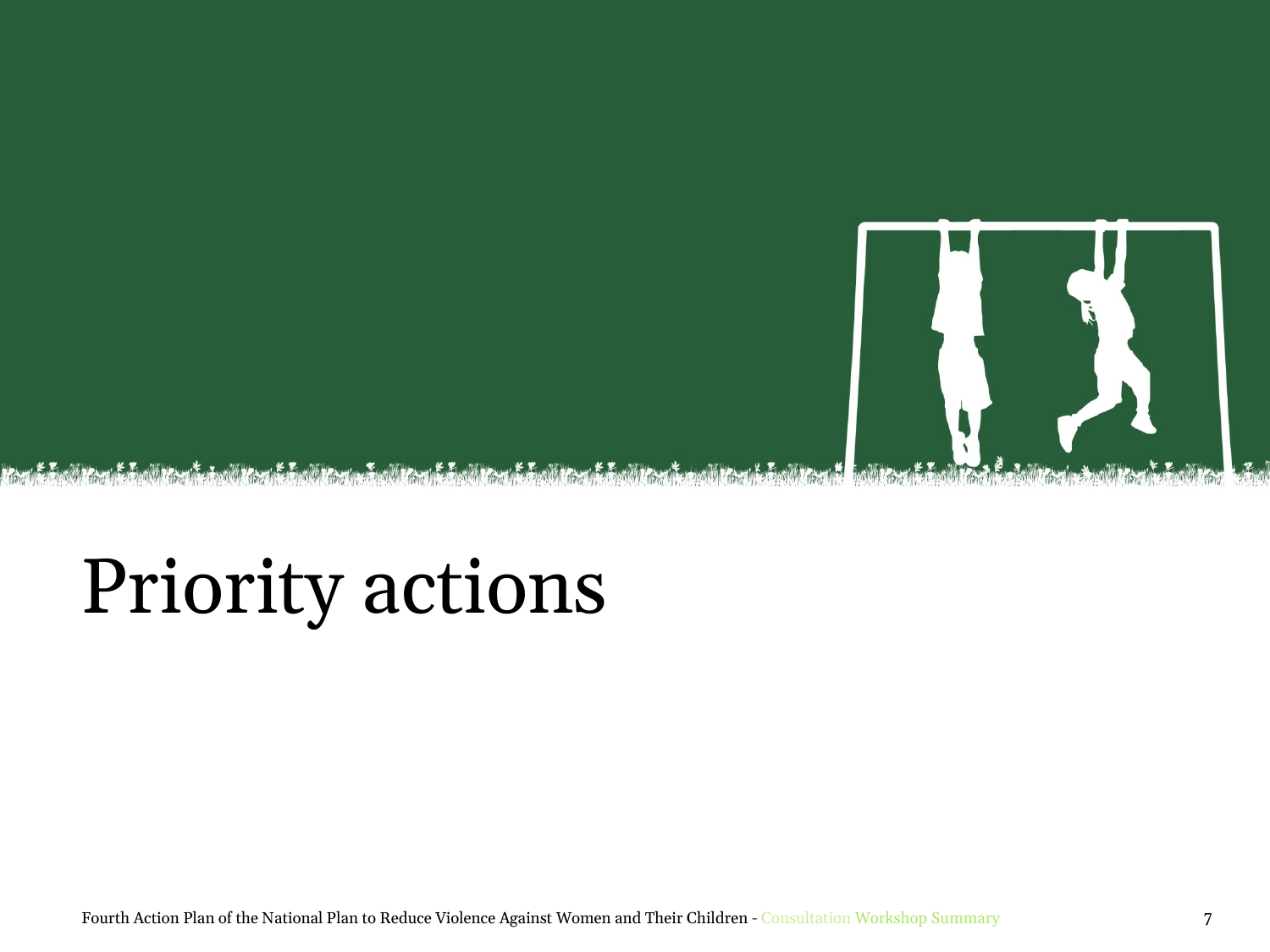

# Priority actions
Fourth Action Plan of the National Plan to Reduce Violence Against Women and Their Children - Consultation Workshop Summary
7